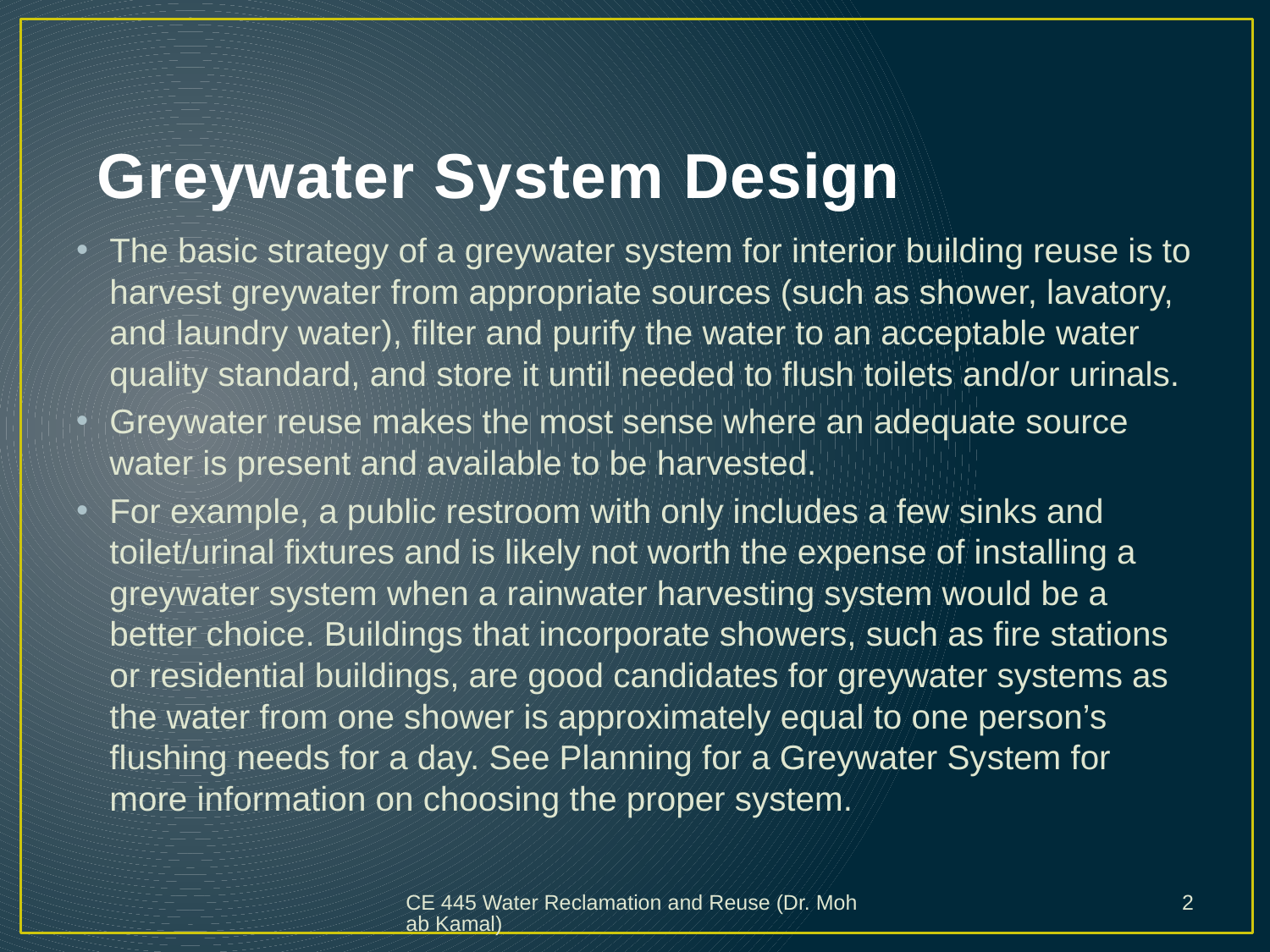

Greywater System Design
The basic strategy of a greywater system for interior building reuse is to harvest greywater from appropriate sources (such as shower, lavatory, and laundry water), filter and purify the water to an acceptable water quality standard, and store it until needed to flush toilets and/or urinals.
Greywater reuse makes the most sense where an adequate source water is present and available to be harvested.
For example, a public restroom with only includes a few sinks and toilet/urinal fixtures and is likely not worth the expense of installing a greywater system when a rainwater harvesting system would be a better choice. Buildings that incorporate showers, such as fire stations or residential buildings, are good candidates for greywater systems as the water from one shower is approximately equal to one person’s flushing needs for a day. See Planning for a Greywater System for more information on choosing the proper system.
CE 445 Water Reclamation and Reuse (Dr. Mohab Kamal)
2